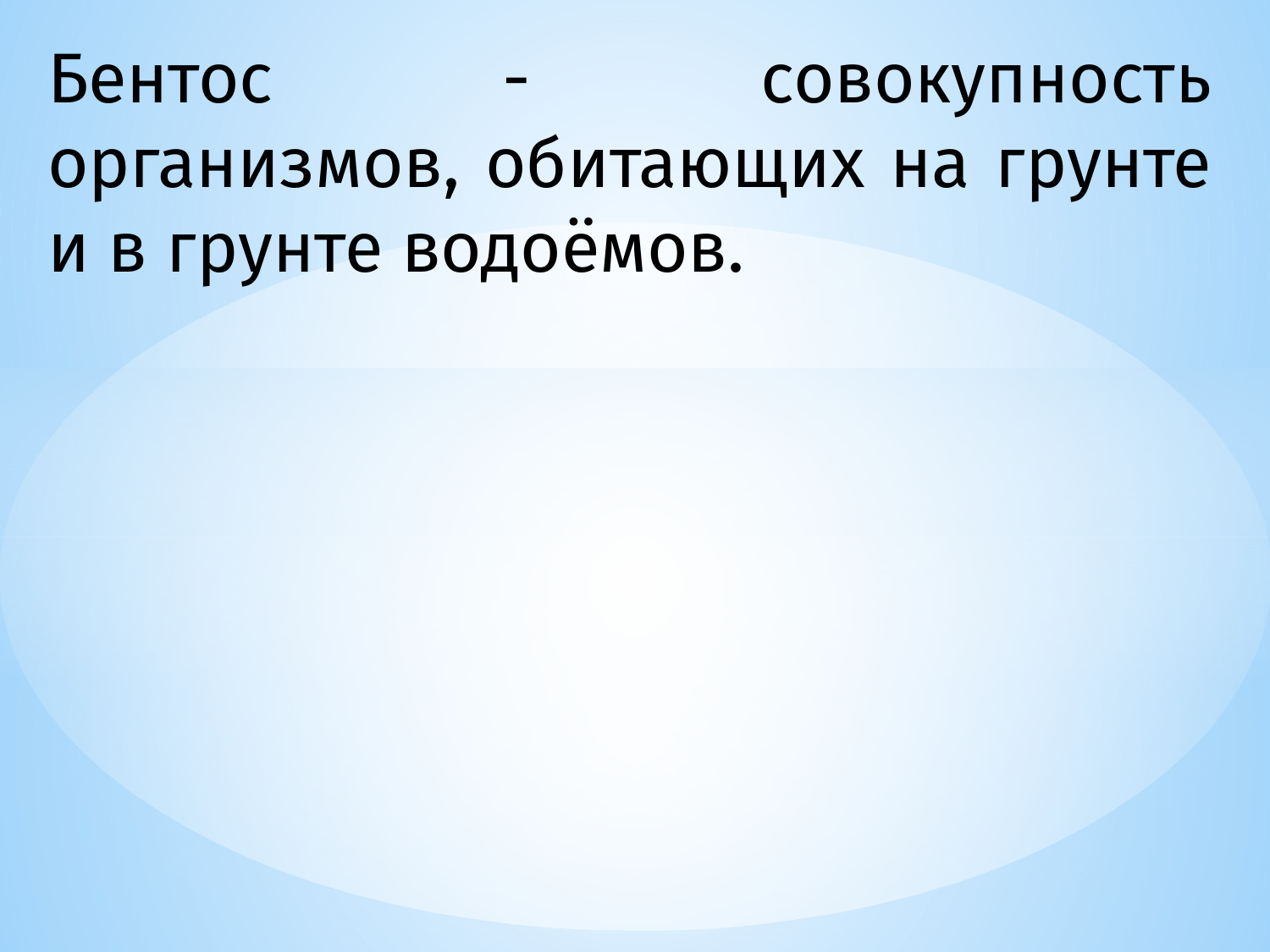

Бентос - совокупность организмов, обитающих на грунте и в грунте водоёмов.